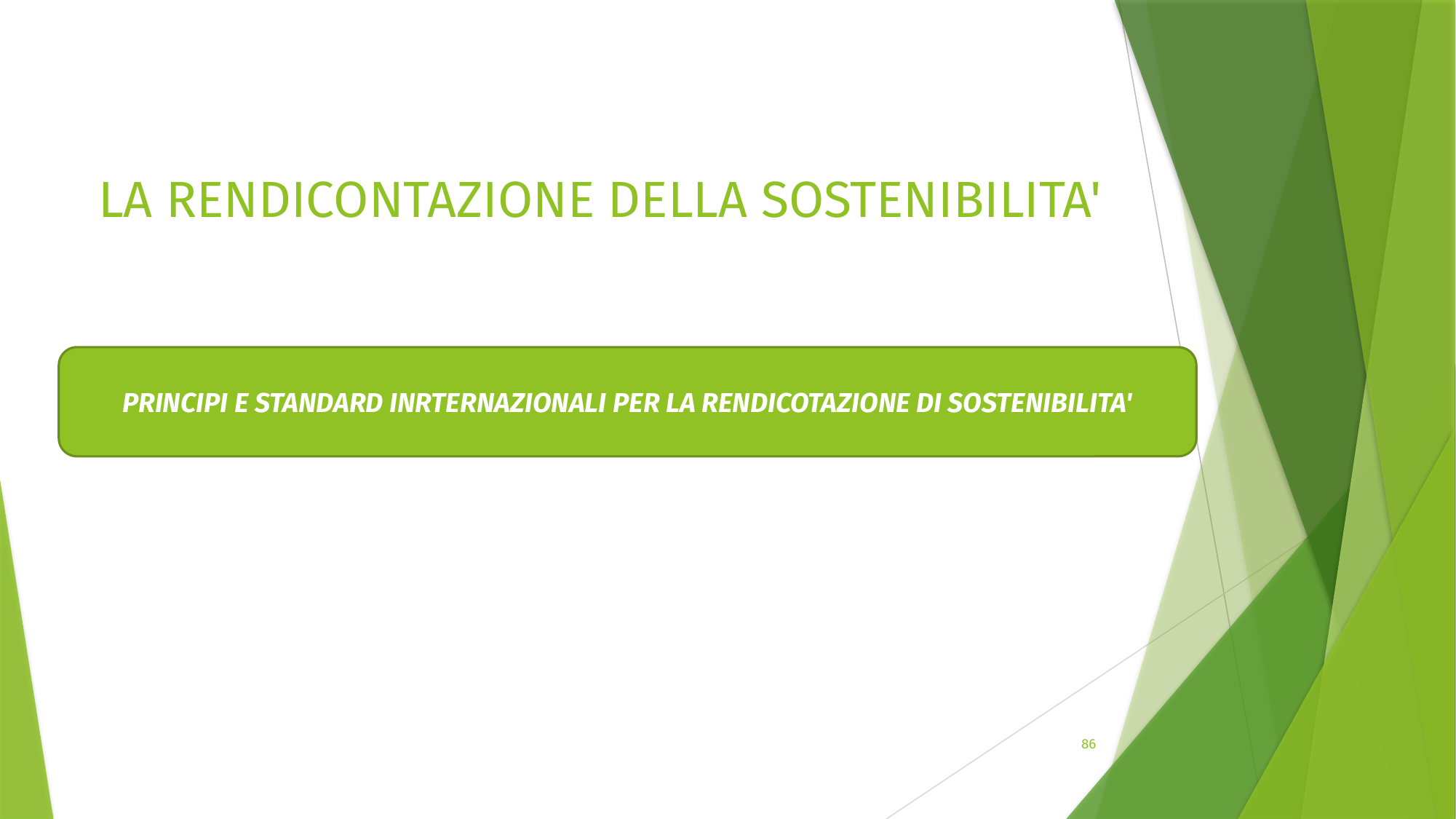

# LA RENDICONTAZIONE DELLA SOSTENIBILITA'
PRINCIPI E STANDARD INRTERNAZIONALI PER LA RENDICOTAZIONE DI SOSTENIBILITA'
86